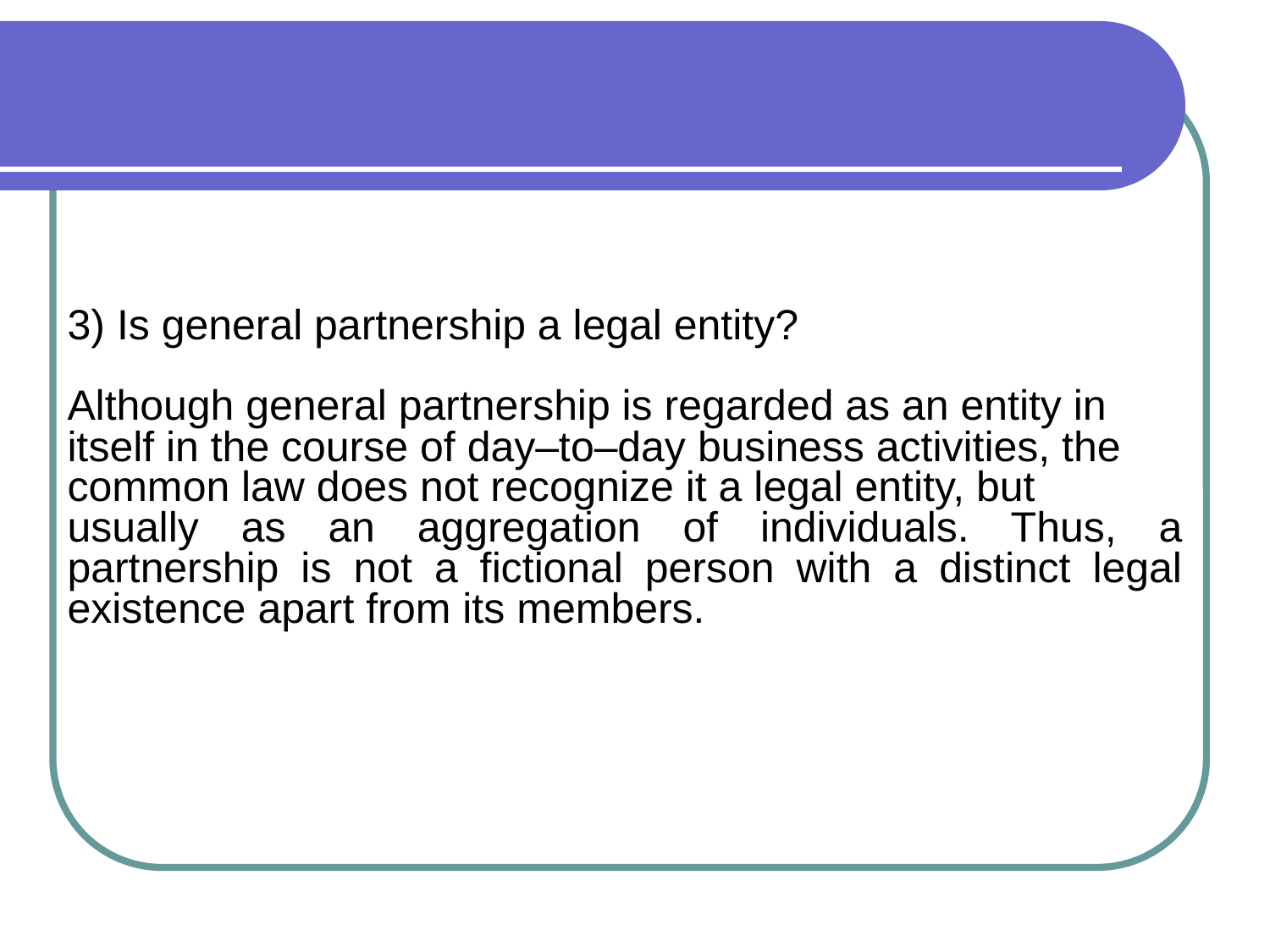

3) Is general partnership a legal entity?

Although general partnership is regarded as an entity in
itself in the course of day–to–day business activities, the
common law does not recognize it a legal entity, but
usually as an aggregation of individuals. Thus, a partnership is not a fictional person with a distinct legal existence apart from its members.